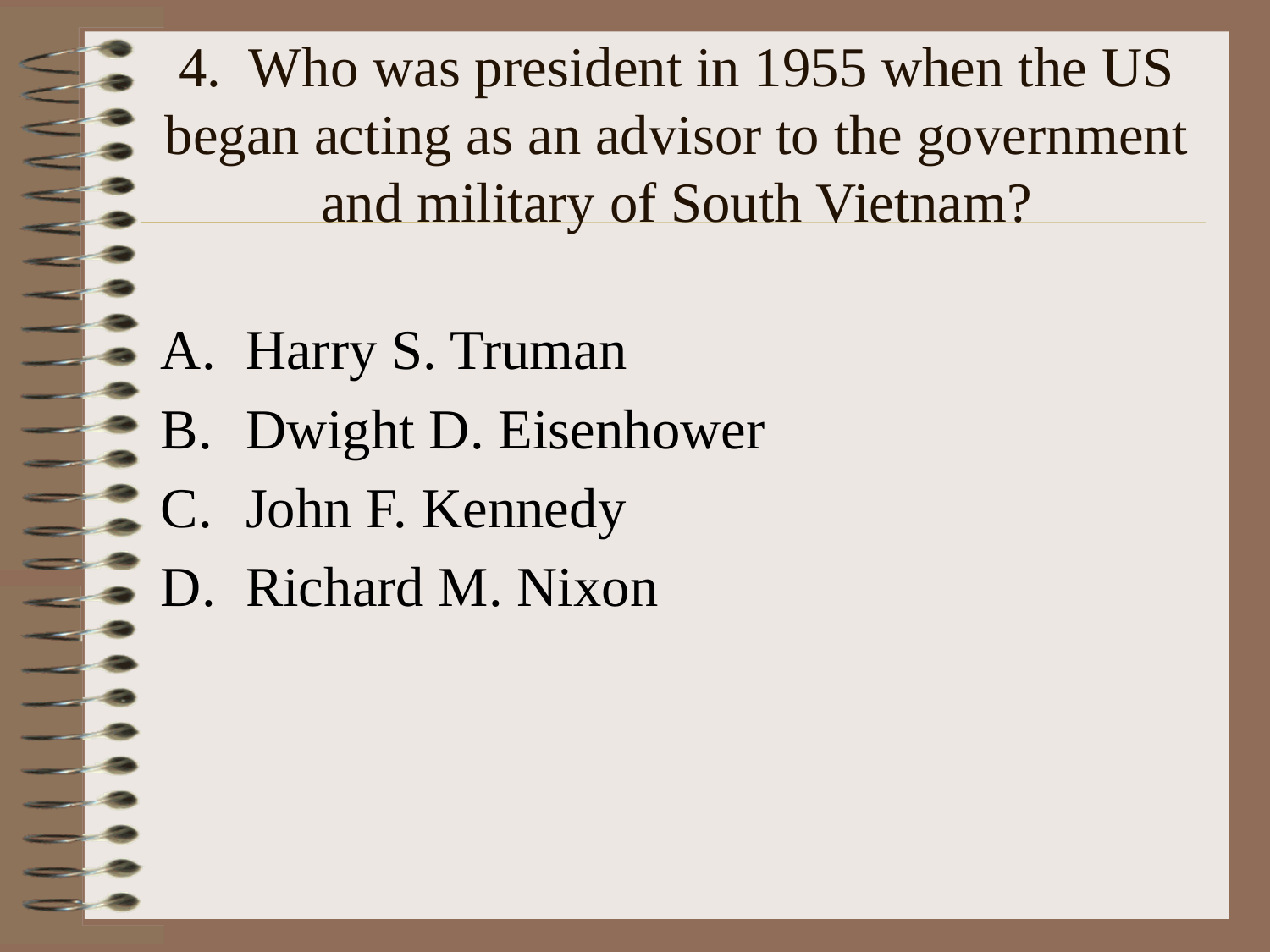

# 4.  Who was president in 1955 when the US began acting as an advisor to the government and military of South Vietnam?
Harry S. Truman
Dwight D. Eisenhower
John F. Kennedy
Richard M. Nixon